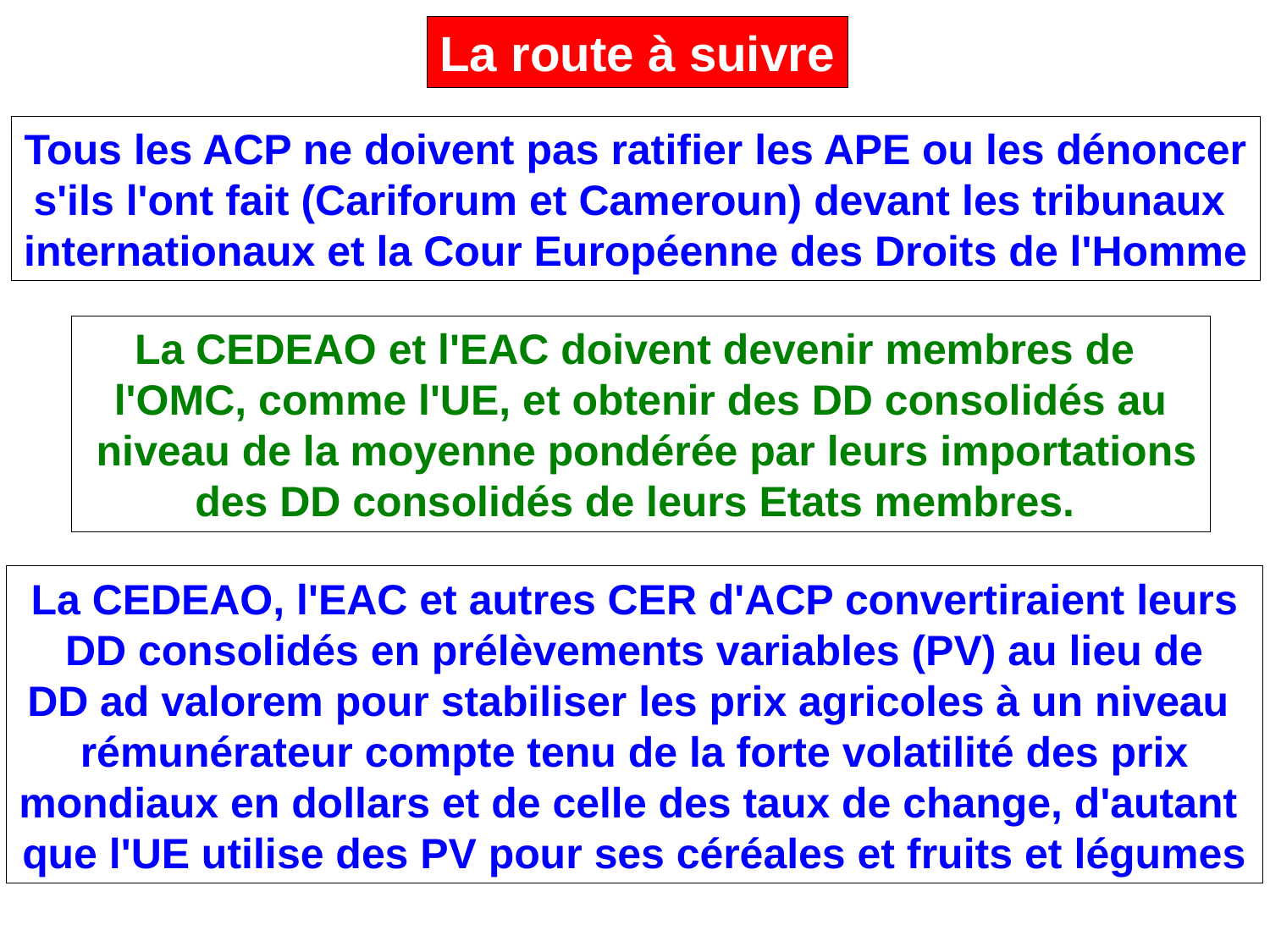

La route à suivre
Tous les ACP ne doivent pas ratifier les APE ou les dénoncer
s'ils l'ont fait (Cariforum et Cameroun) devant les tribunaux
internationaux et la Cour Européenne des Droits de l'Homme
La CEDEAO et l'EAC doivent devenir membres de
l'OMC, comme l'UE, et obtenir des DD consolidés au
 niveau de la moyenne pondérée par leurs importations
des DD consolidés de leurs Etats membres.
La CEDEAO, l'EAC et autres CER d'ACP convertiraient leurs
DD consolidés en prélèvements variables (PV) au lieu de
DD ad valorem pour stabiliser les prix agricoles à un niveau
rémunérateur compte tenu de la forte volatilité des prix
mondiaux en dollars et de celle des taux de change, d'autant
que l'UE utilise des PV pour ses céréales et fruits et légumes